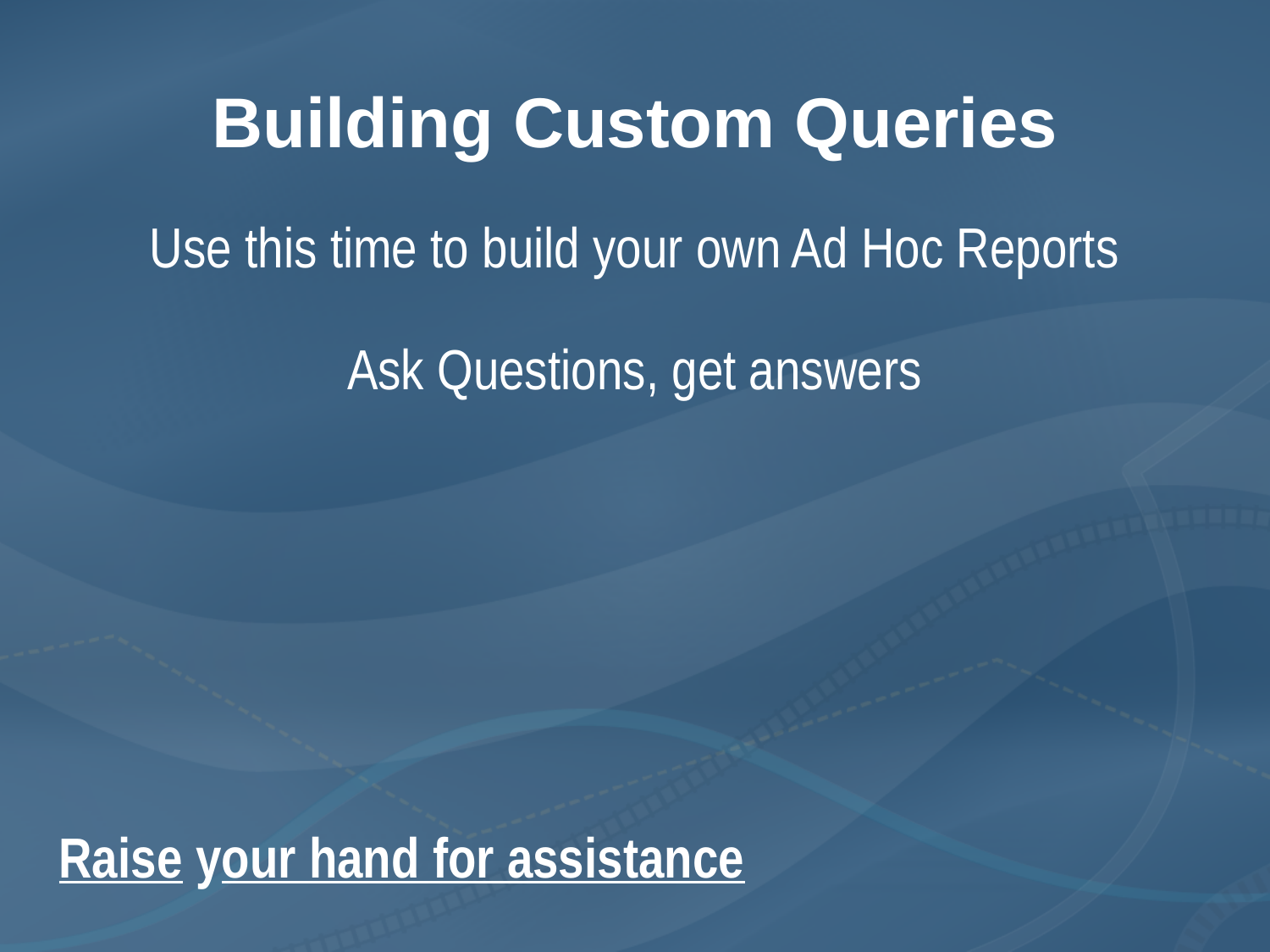

# Building Custom Queries

Use this time to build your own Ad Hoc Reports

Ask Questions, get answers

Raise your hand for assistance